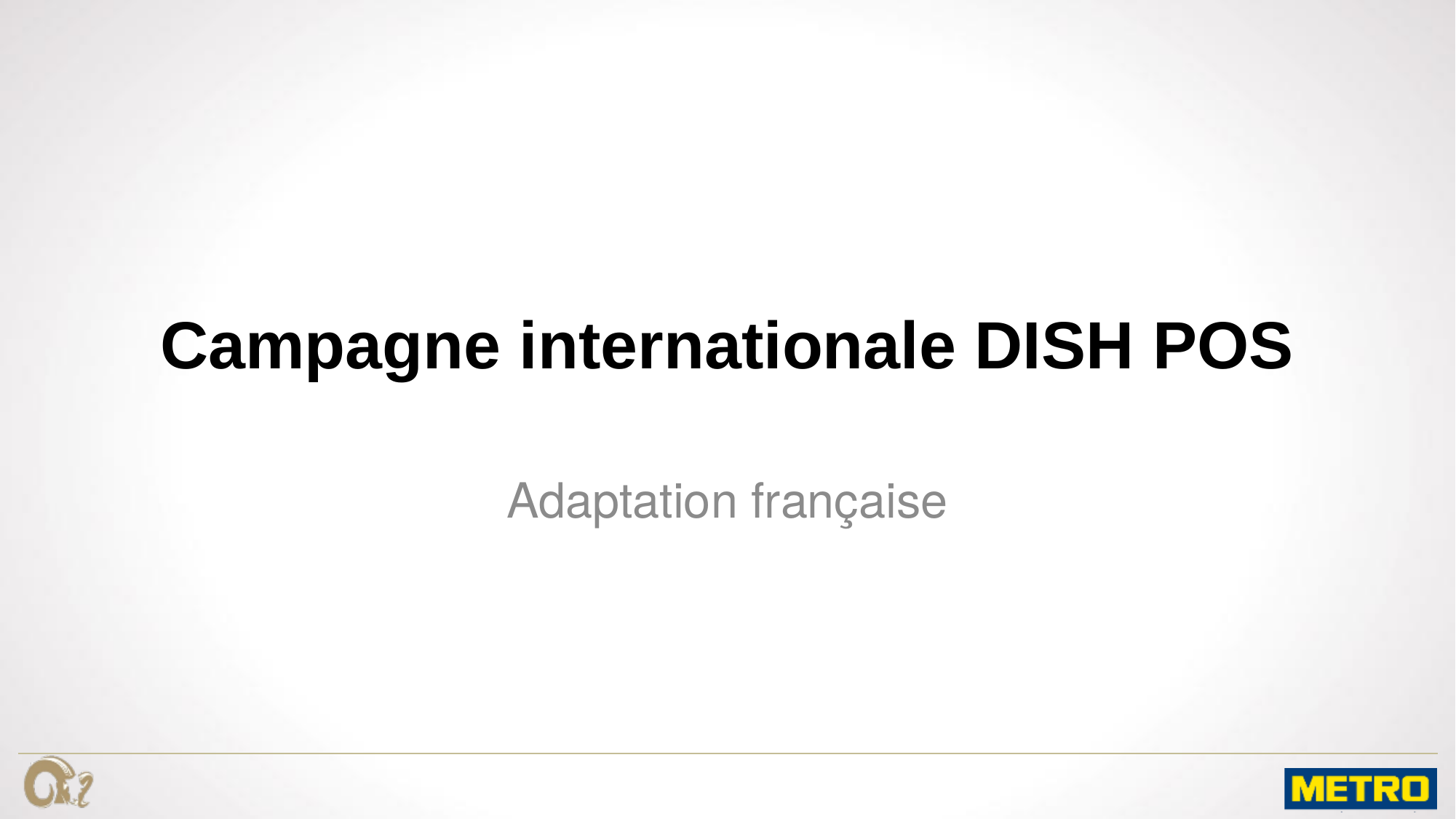

# Campagne internationale DISH POS
Adaptation française